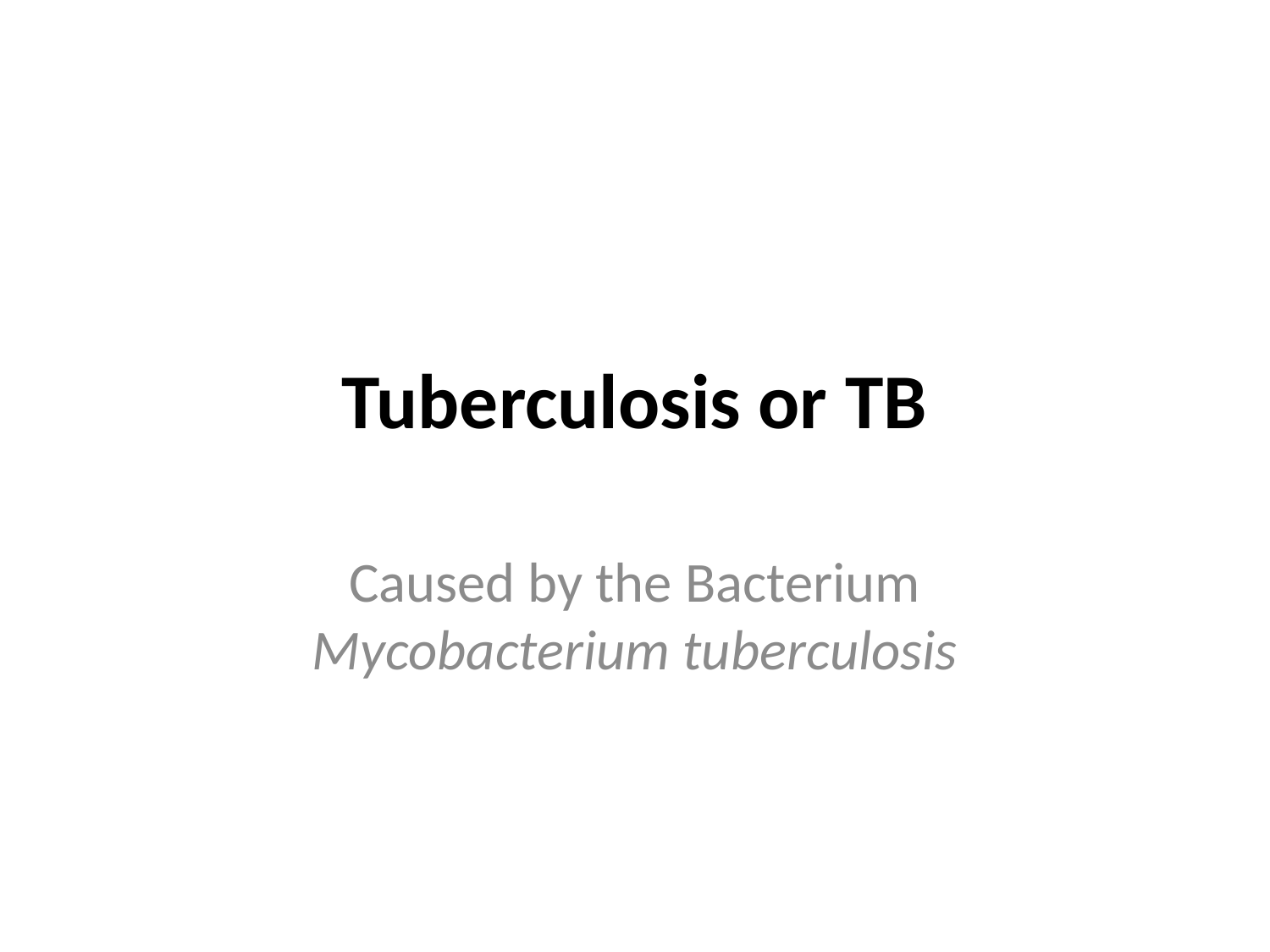

# Tuberculosis or TB
Caused by the Bacterium Mycobacterium tuberculosis